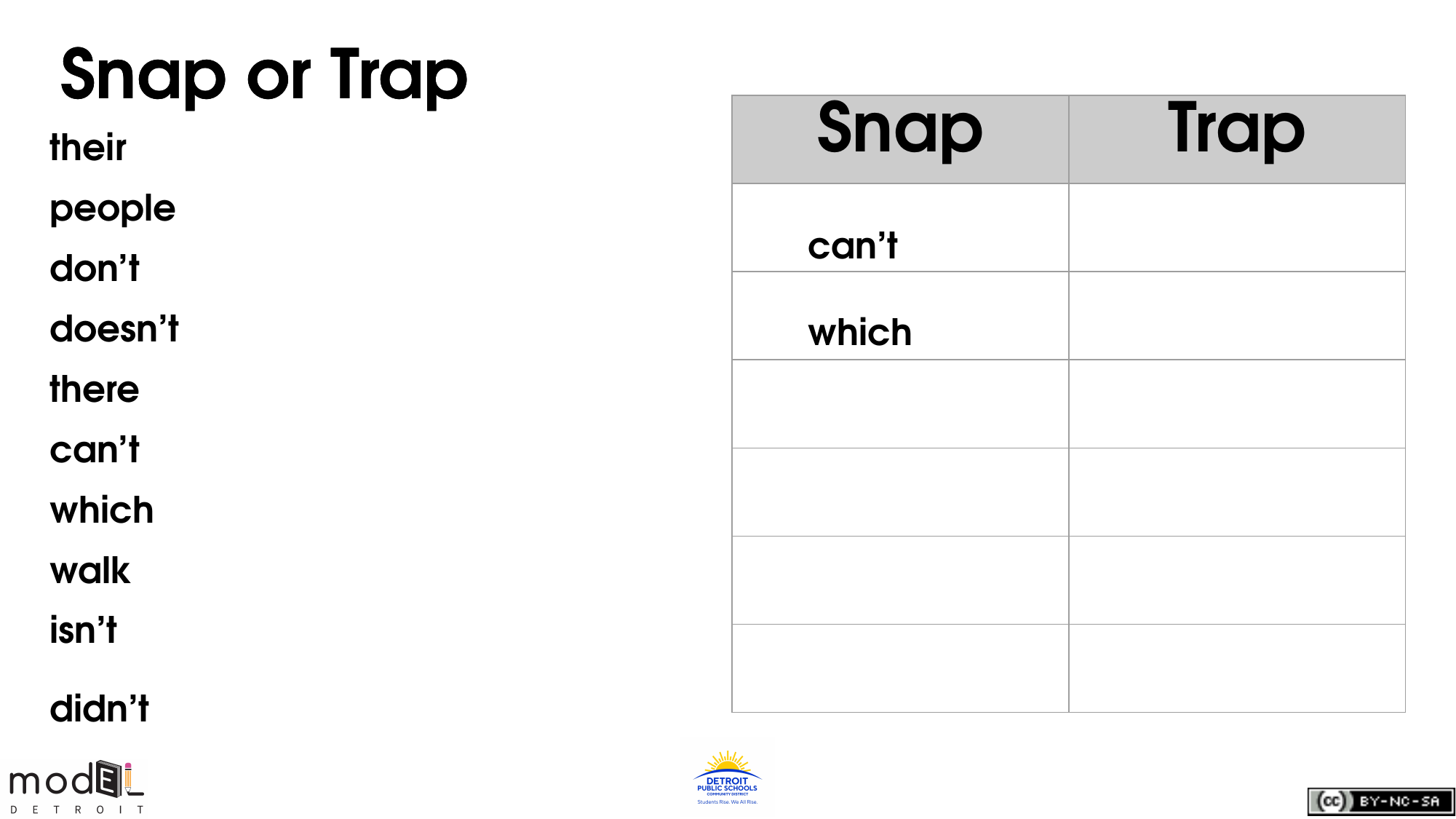

# Snap or Trap
Snap or Trap
| Snap | Trap |
| --- | --- |
|  |  |
|  |  |
|  |  |
|  |  |
|  |  |
|  |  |
their
people
don’t
doesn’t
there
can’t
which
walk
isn’t
didn’t

can’t
which